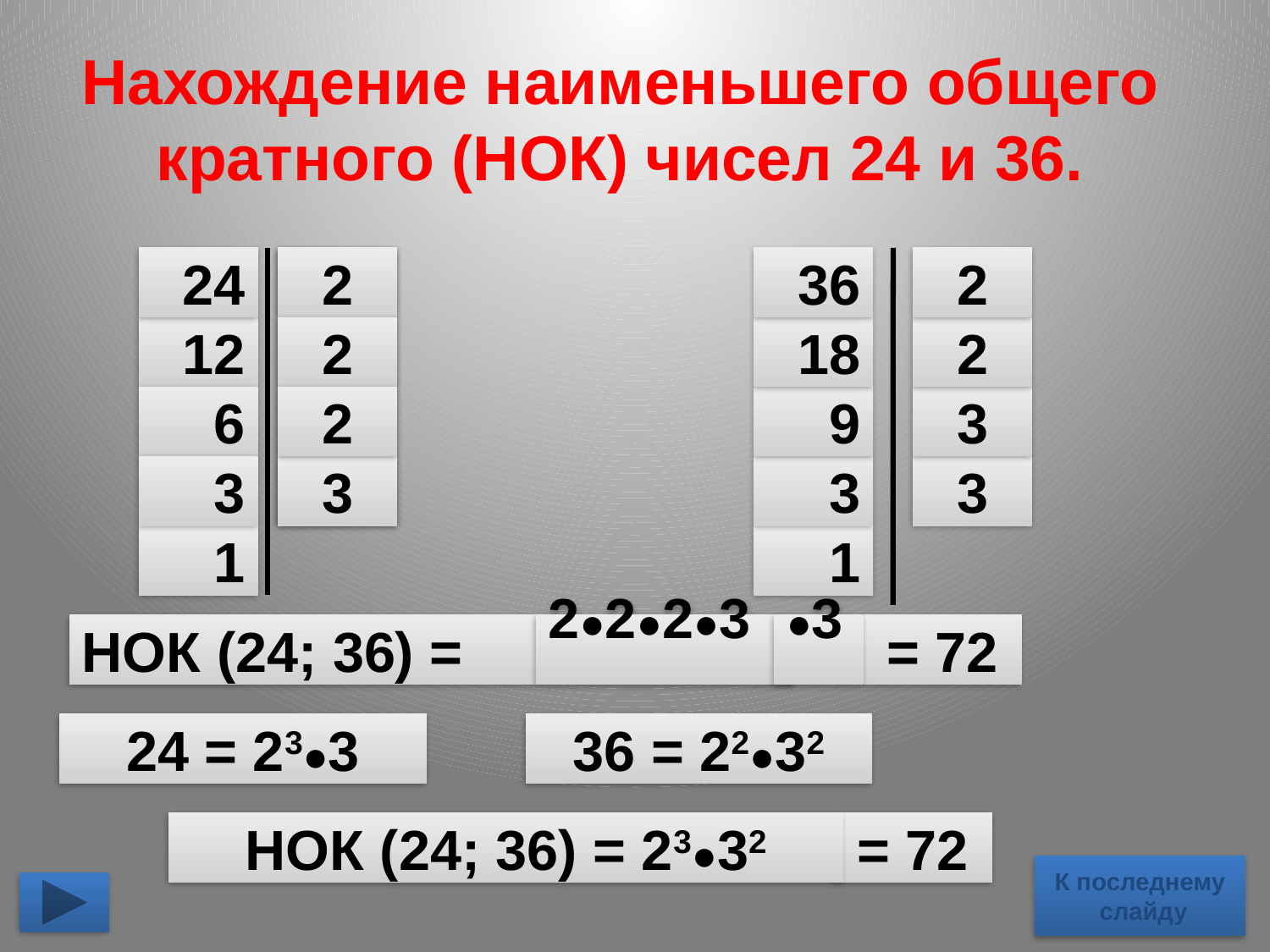

# Нахождение наименьшего общего кратного (НОК) чисел 24 и 36.
24
 2
2
36
2
12
 2
2
18
2
6
2
2
9
3
3
 3
3
3
3
1
1
НОК (24; 36) =
2●2●2●3
●3
= 72
24 = 23●3
36 = 22●32
НОК (24; 36) = 23●32
= 72
К последнему
 слайду